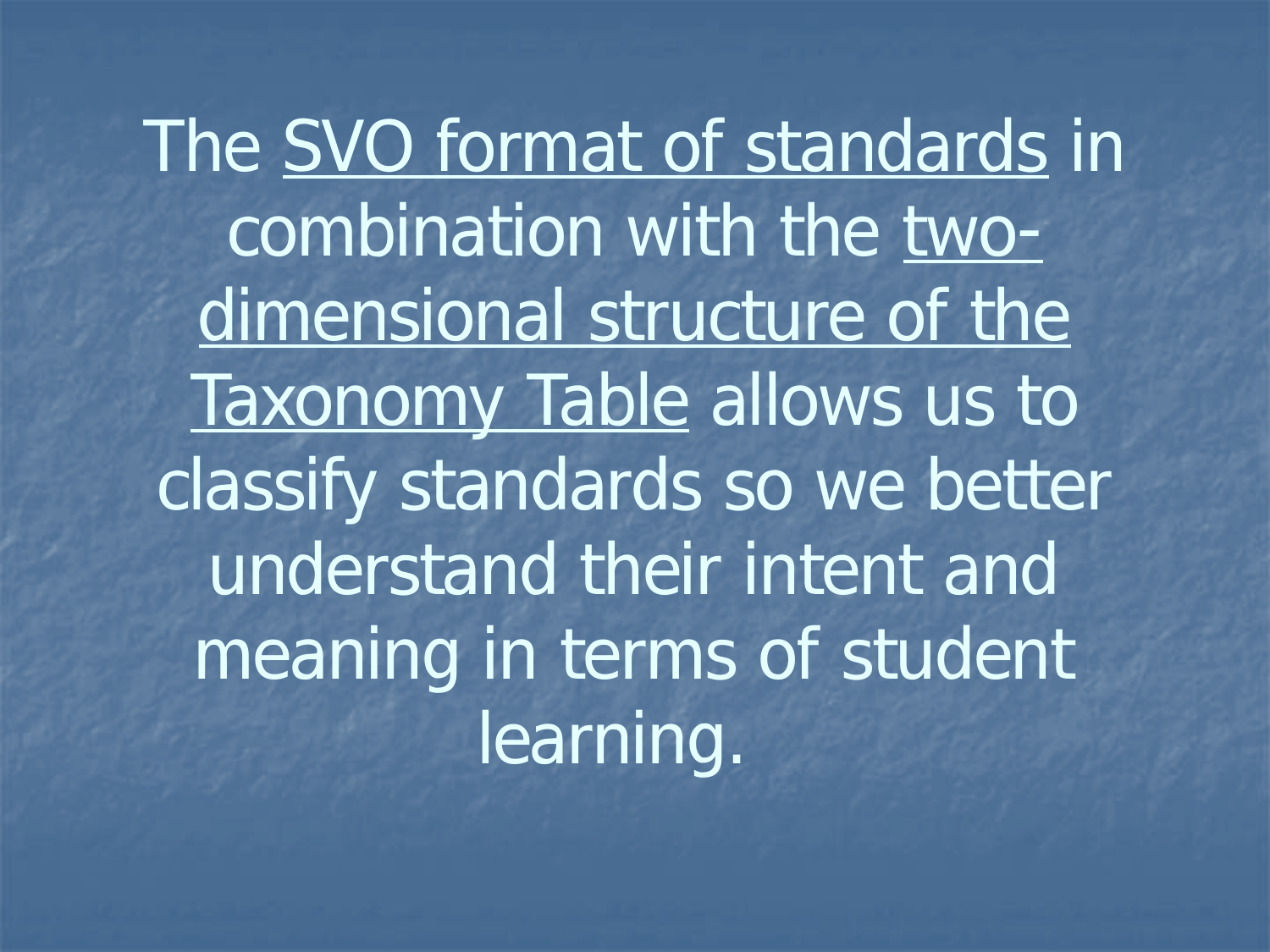

# The SVO format of standards in combination with the two-dimensional structure of the Taxonomy Table allows us to classify standards so we better understand their intent and meaning in terms of student learning.